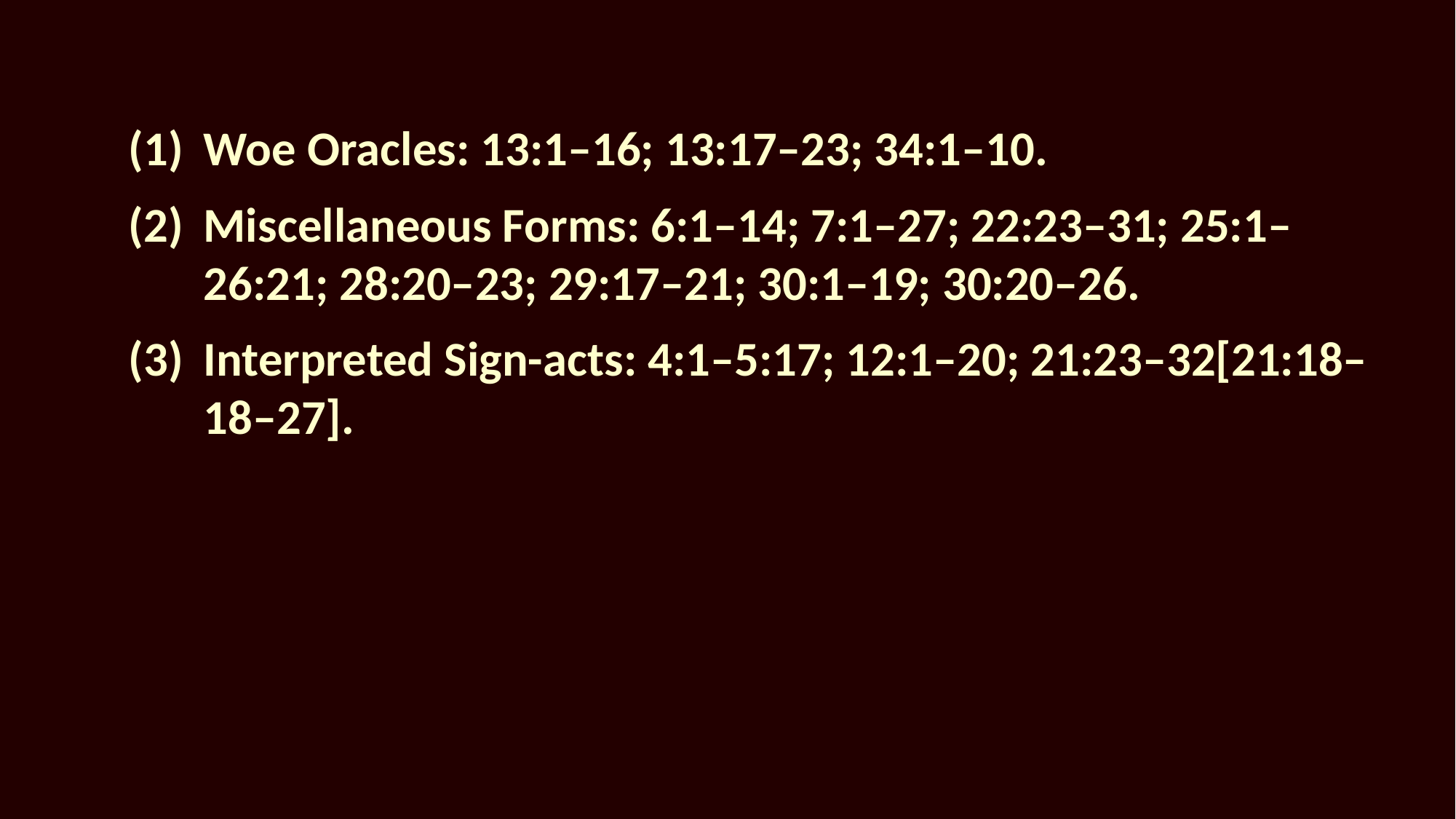

Woe Oracles: 13:1–16; 13:17–23; 34:1–10.
Miscellaneous Forms: 6:1–14; 7:1–27; 22:23–31; 25:1–26:21; 28:20–23; 29:17–21; 30:1–19; 30:20–26.
Interpreted Sign-acts: 4:1–5:17; 12:1–20; 21:23–32[21:18–18–27].